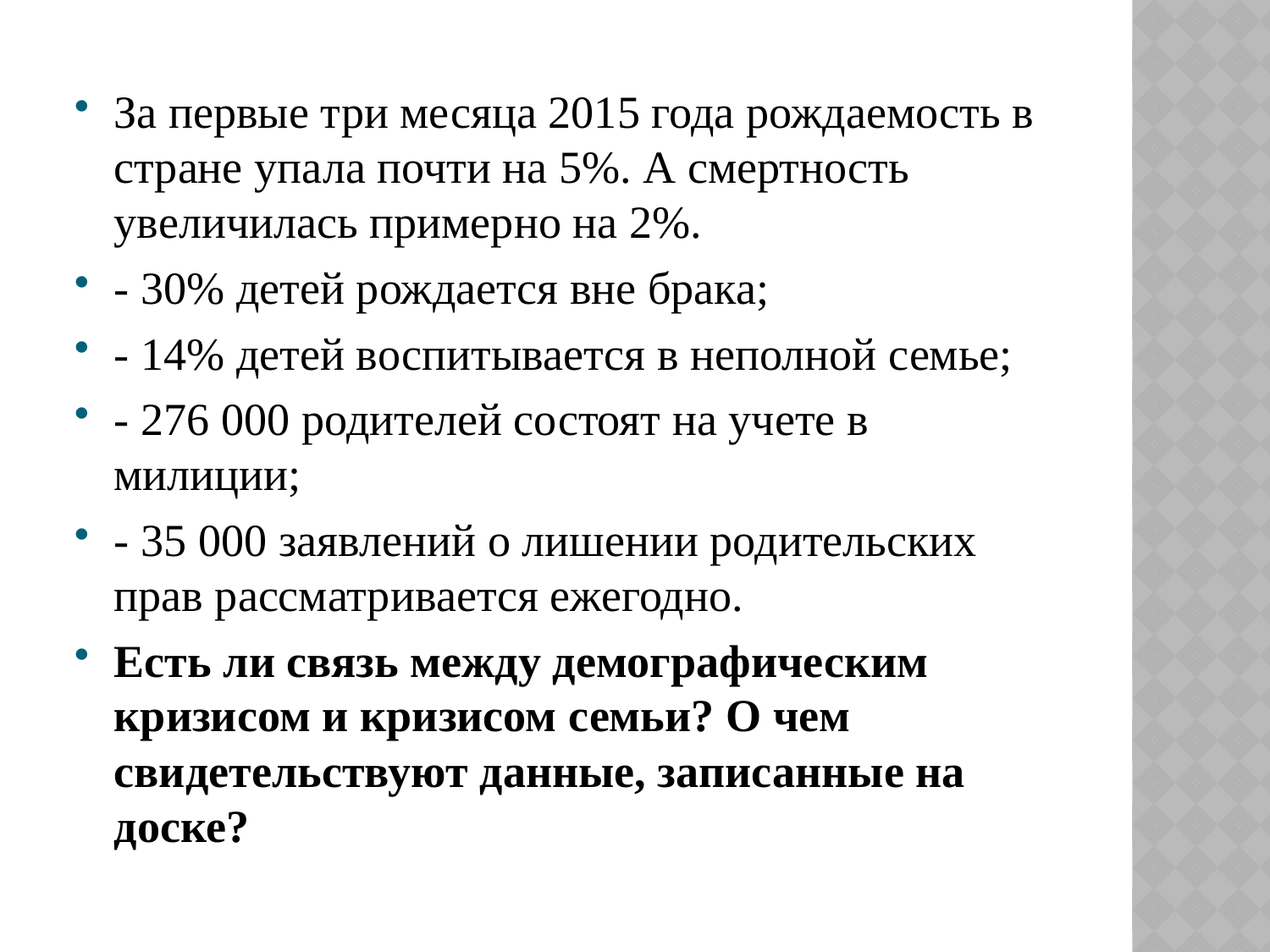

За первые три месяца 2015 года рождаемость в стране упала почти на 5%. А смертность увеличилась примерно на 2%.
- 30% детей рождается вне брака;
- 14% детей воспитывается в неполной семье;
- 276 000 родителей состоят на учете в милиции;
- 35 000 заявлений о лишении родительских прав рассматривается ежегодно.
Есть ли связь между демографическим кризисом и кризисом семьи? О чем свидетельствуют данные, записанные на доске?